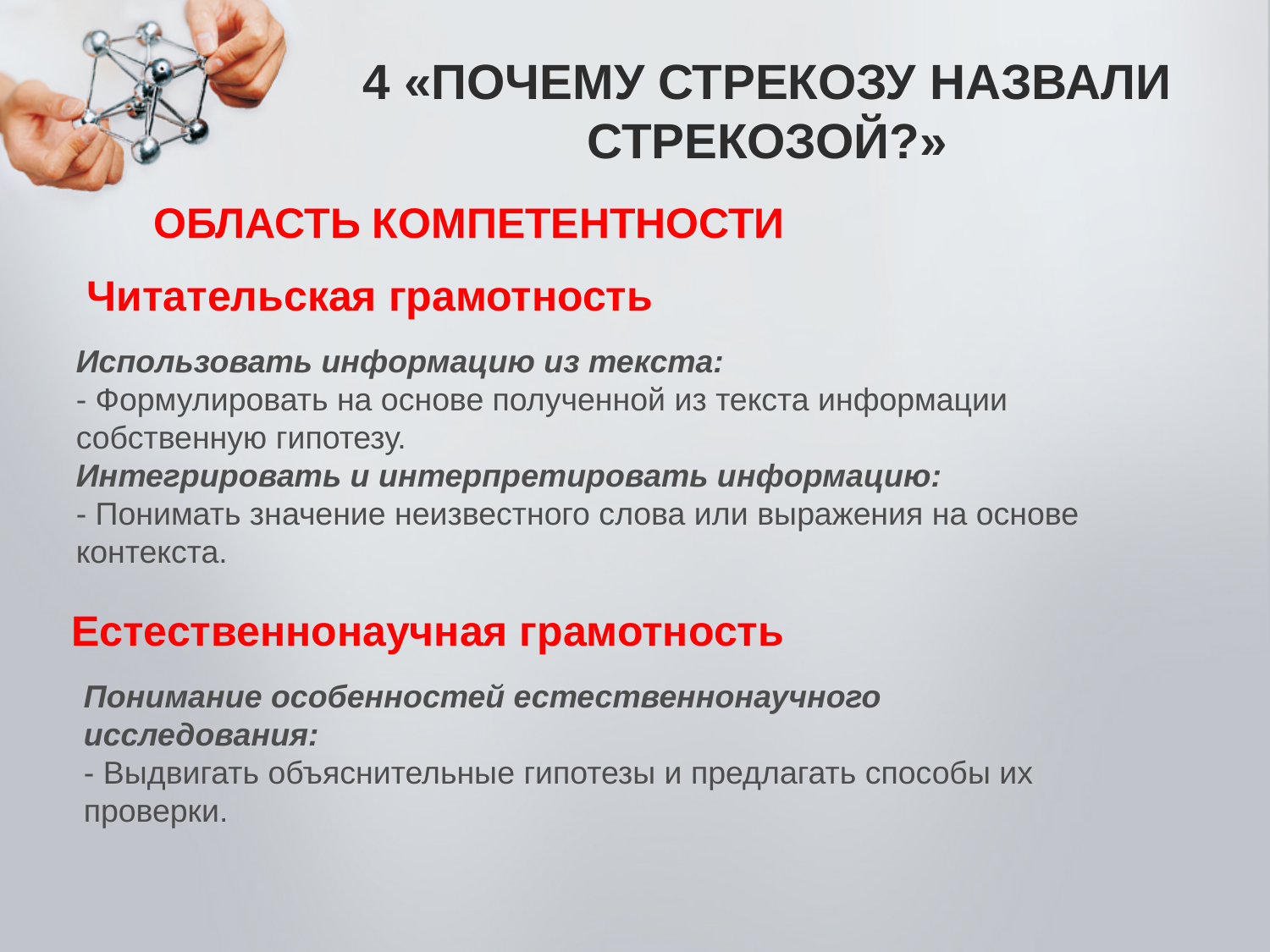

# 4 «ПОЧЕМУ СТРЕКОЗУ НАЗВАЛИ СТРЕКОЗОЙ?»
ОБЛАСТЬ КОМПЕТЕНТНОСТИ
Читательская грамотность
Использовать информацию из текста:
- Формулировать на основе полученной из текста информации собственную гипотезу.
Интегрировать и интерпретировать информацию:
- Понимать значение неизвестного слова или выражения на основе контекста.

Естественнонаучная грамотность
Понимание особенностей естественнонаучного исследования:
- Выдвигать объяснительные гипотезы и предлагать способы их проверки.